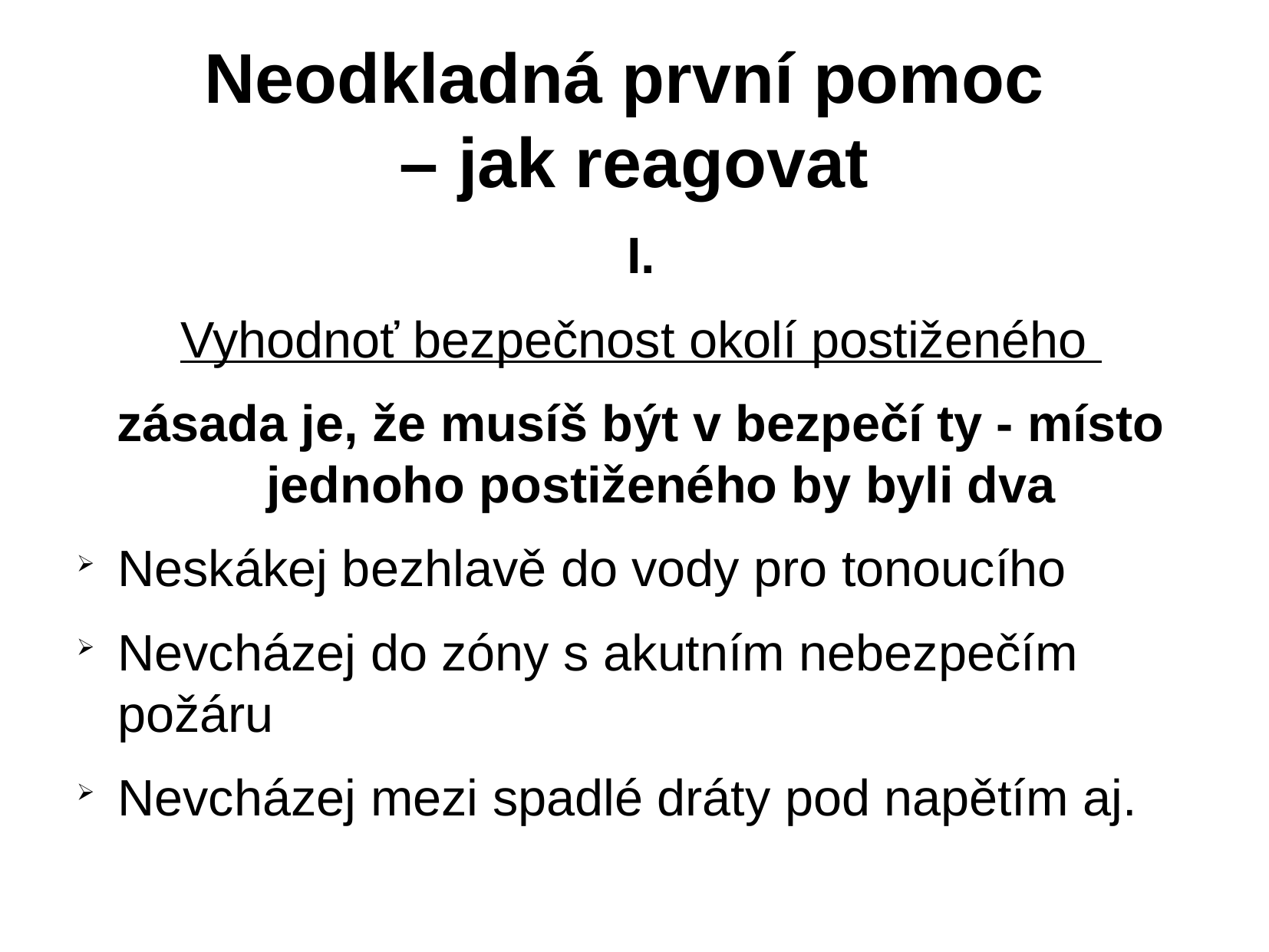

# Neodkladná první pomoc – jak reagovat
I.
Vyhodnoť bezpečnost okolí postiženého
zásada je, že musíš být v bezpečí ty - místo jednoho postiženého by byli dva
Neskákej bezhlavě do vody pro tonoucího
Nevcházej do zóny s akutním nebezpečím požáru
Nevcházej mezi spadlé dráty pod napětím aj.